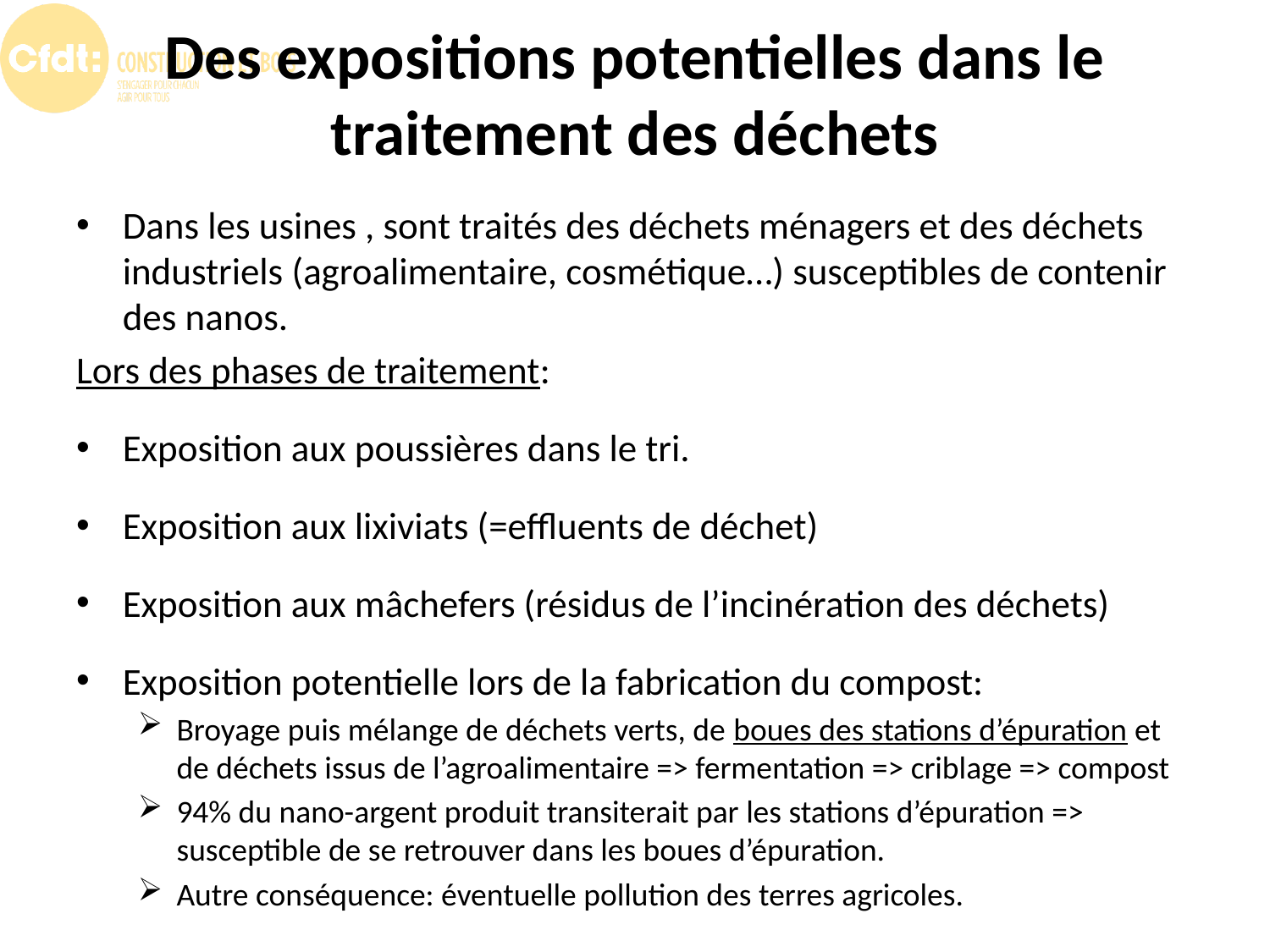

# Des expositions potentielles dans le traitement des déchets
Dans les usines , sont traités des déchets ménagers et des déchets industriels (agroalimentaire, cosmétique…) susceptibles de contenir des nanos.
Lors des phases de traitement:

Exposition aux poussières dans le tri.

Exposition aux lixiviats (=effluents de déchet)

Exposition aux mâchefers (résidus de l’incinération des déchets)

Exposition potentielle lors de la fabrication du compost:
Broyage puis mélange de déchets verts, de boues des stations d’épuration et de déchets issus de l’agroalimentaire => fermentation => criblage => compost
94% du nano-argent produit transiterait par les stations d’épuration => susceptible de se retrouver dans les boues d’épuration.
Autre conséquence: éventuelle pollution des terres agricoles.